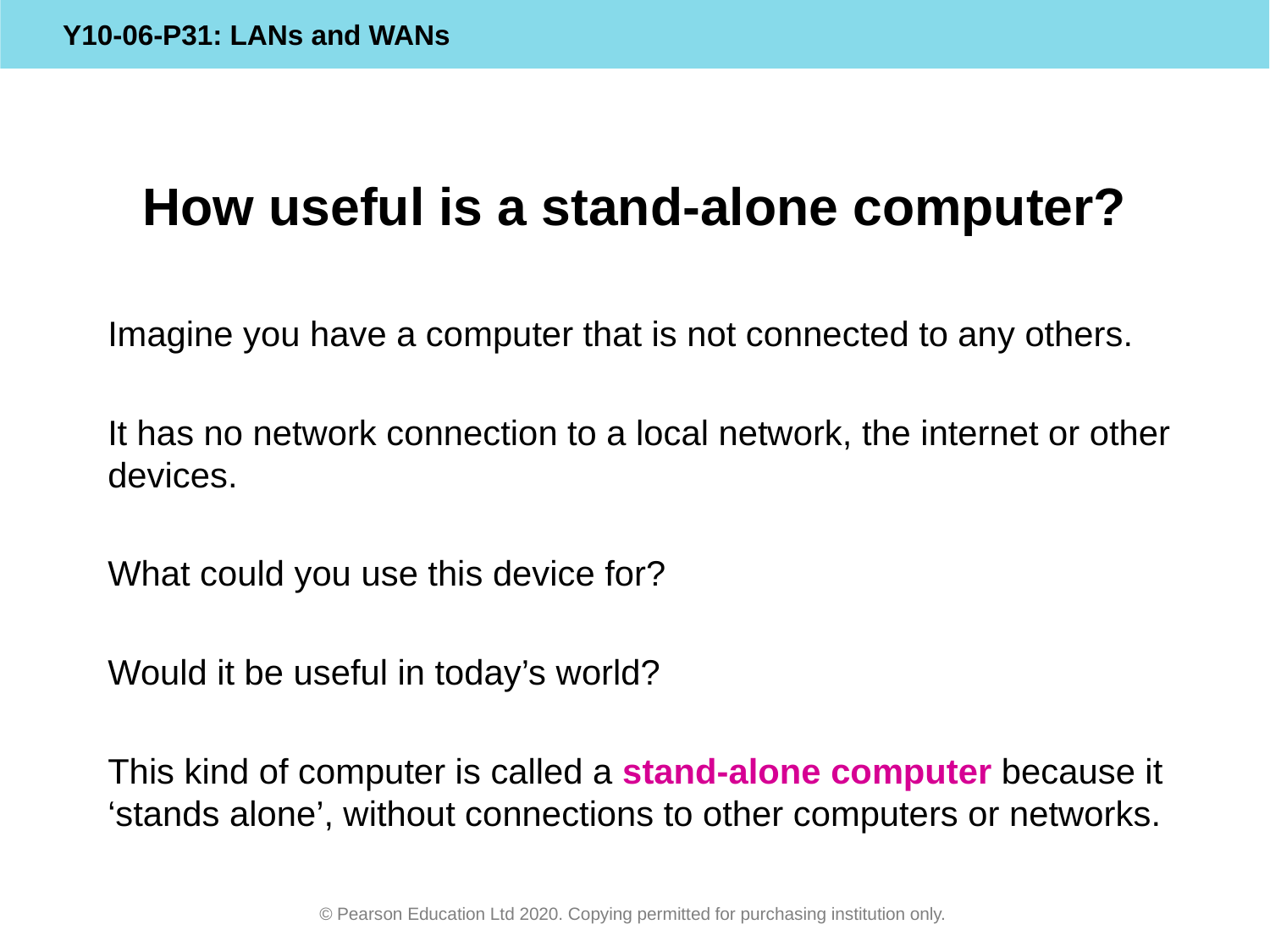

# How useful is a stand-alone computer?
Imagine you have a computer that is not connected to any others.

It has no network connection to a local network, the internet or other devices.

What could you use this device for?

Would it be useful in today’s world?

This kind of computer is called a stand-alone computer because it ‘stands alone’, without connections to other computers or networks.
© Pearson Education Ltd 2020. Copying permitted for purchasing institution only.